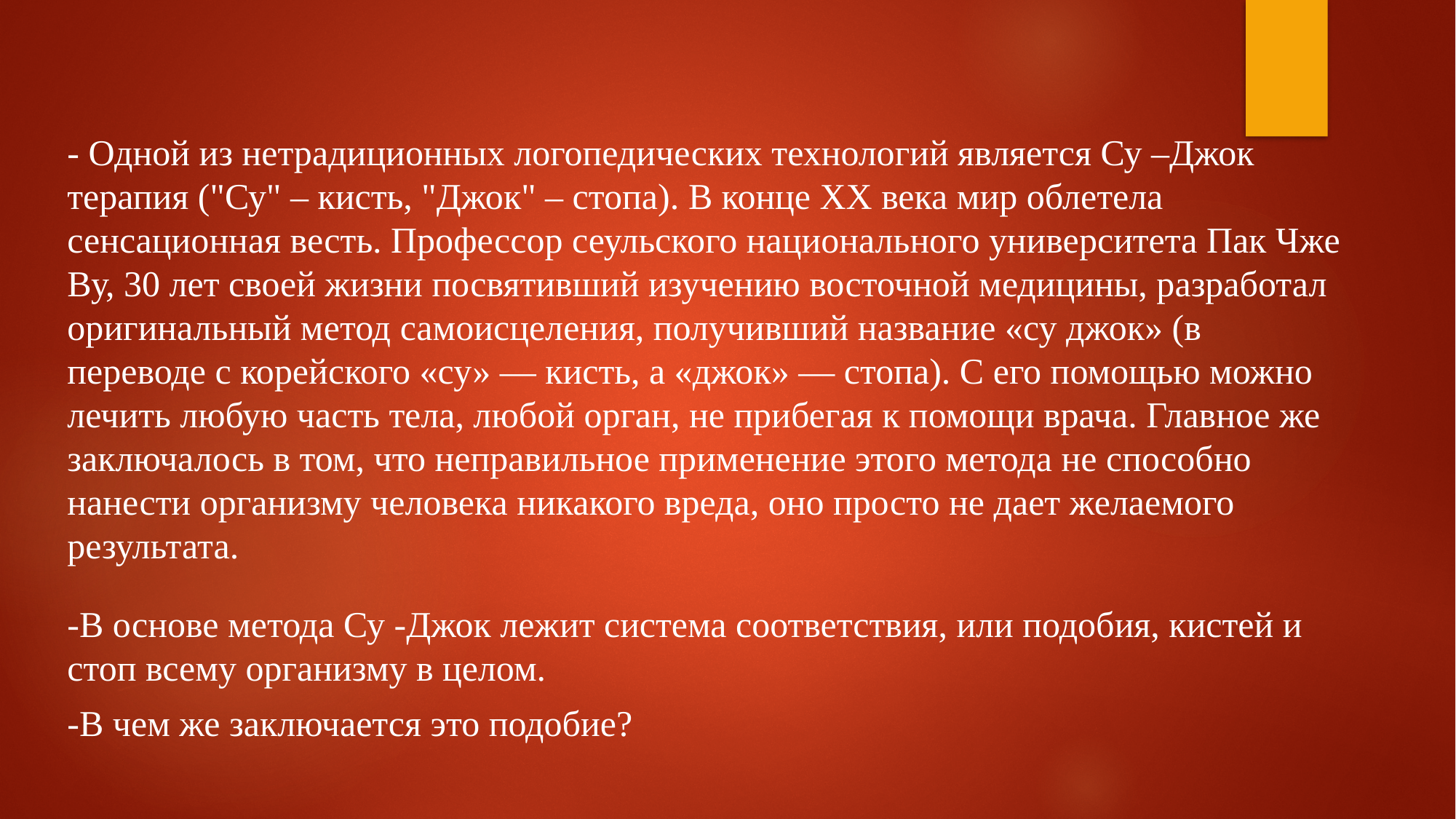

- Одной из нетрадиционных логопедических технологий является Су –Джок терапия ("Су" – кисть, "Джок" – стопа). В конце XX века мир облетела сенсационная весть. Профессор сеульского национального университета Пак Чже Ву, 30 лет своей жизни посвятивший изучению восточной медицины, разработал оригинальный метод самоисцеления, получивший название «су джок» (в переводе с корейского «су» — кисть, а «джок» — стопа). С его помощью можно лечить любую часть тела, любой орган, не прибегая к помощи врача. Главное же заключалось в том, что неправильное применение этого метода не способно нанести организму человека никакого вреда, оно просто не дает желаемого результата.
-В основе метода Су -Джок лежит система соответствия, или подобия, кистей и стоп всему организму в целом.
-В чем же заключается это подобие?